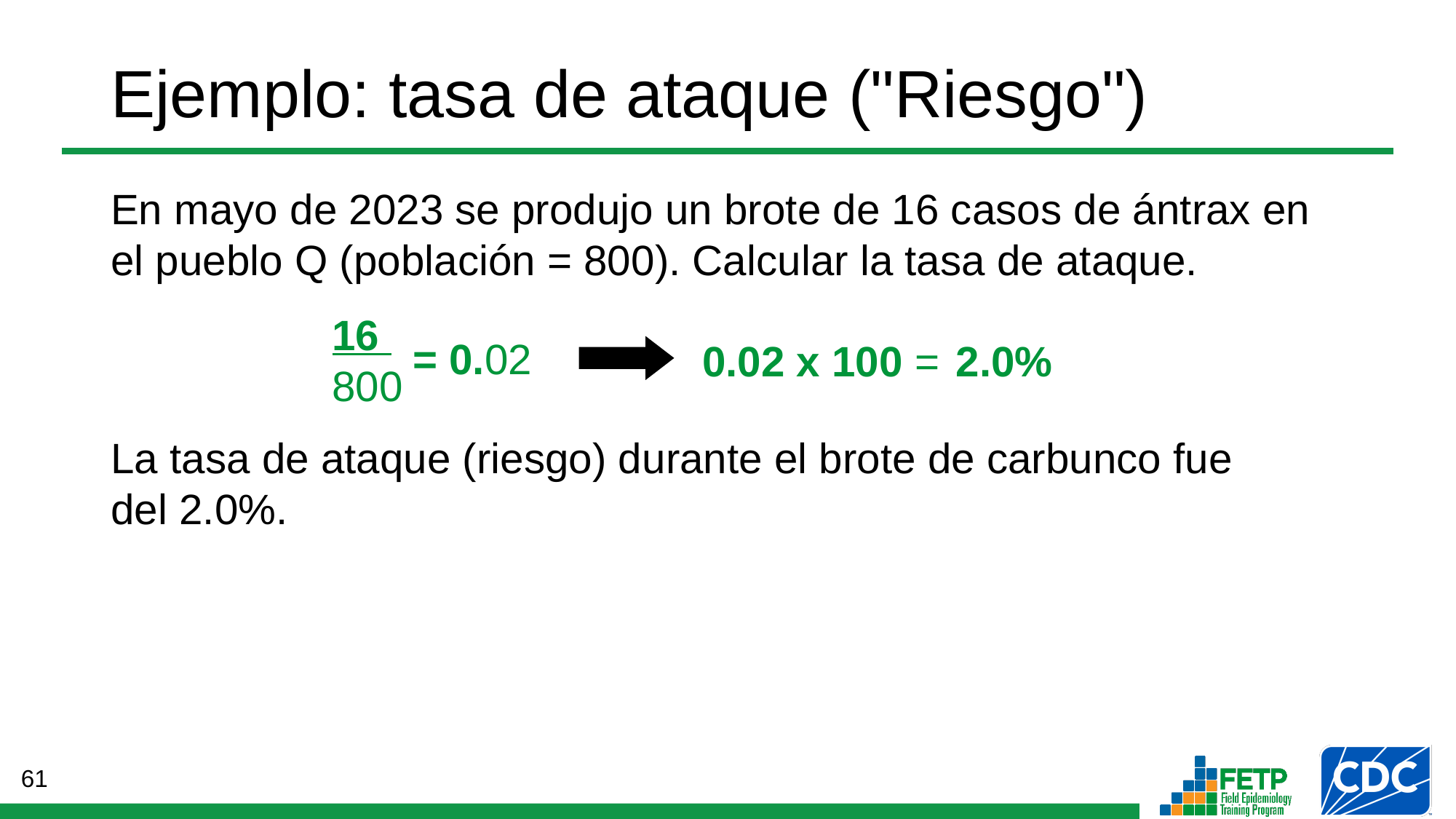

# Ejemplo: tasa de ataque ("Riesgo")
En mayo de 2023 se produjo un brote de 16 casos de ántrax en el pueblo Q (población = 800). Calcular la tasa de ataque.

La tasa de ataque (riesgo) durante el brote de carbunco fue
del 2.0%.

16
800
= 0.02
0.02 x 100 =
2.0%